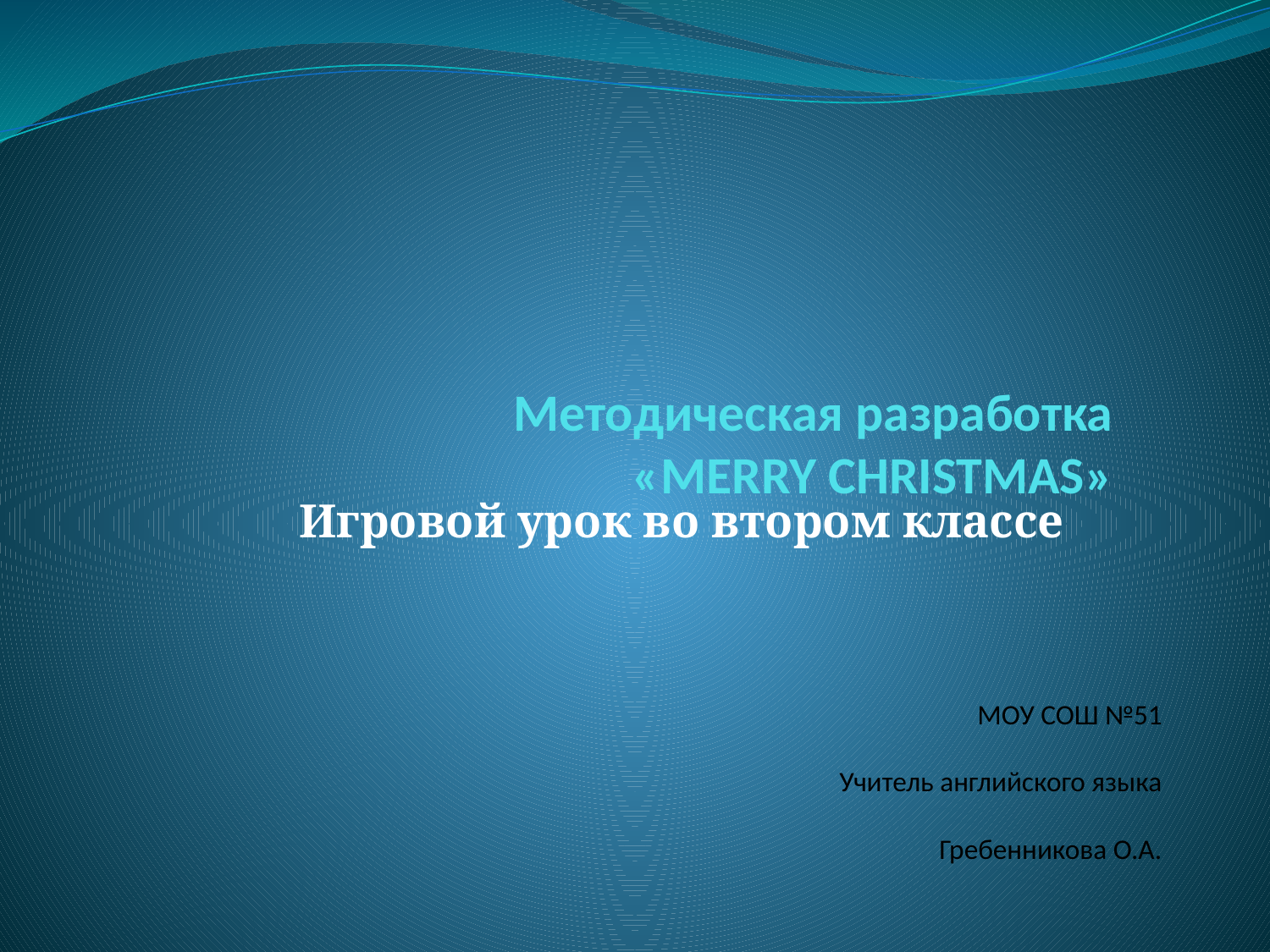

# Методическая разработка «MERRY CHRISTMAS»
Игровой урок во втором классе
МОУ СОШ №51

Учитель английского языка

Гребенникова О.А.